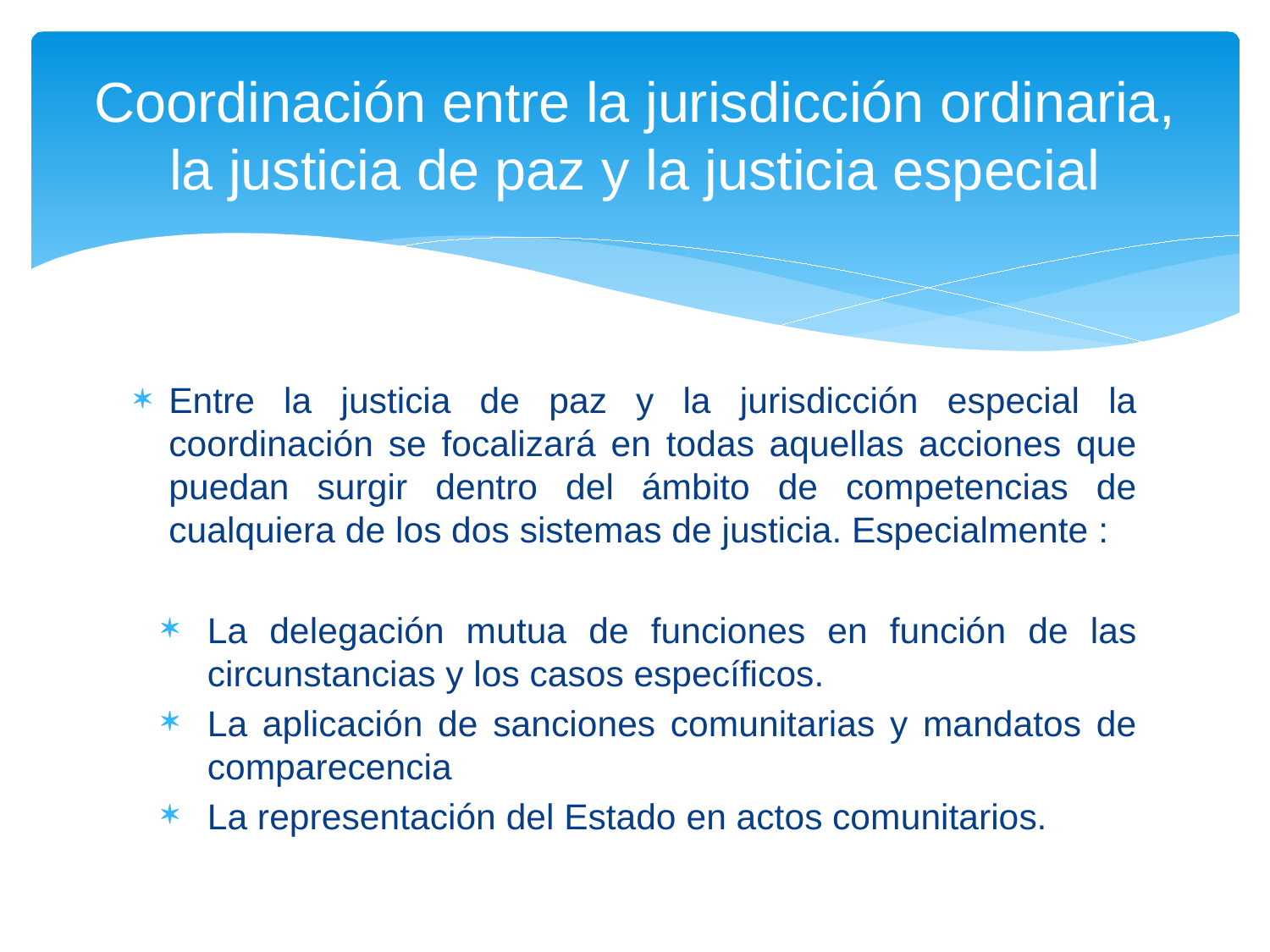

# Coordinación entre la jurisdicción ordinaria, la justicia de paz y la justicia especial
Entre la justicia de paz y la jurisdicción especial la coordinación se focalizará en todas aquellas acciones que puedan surgir dentro del ámbito de competencias de cualquiera de los dos sistemas de justicia. Especialmente :

La delegación mutua de funciones en función de las circunstancias y los casos específicos.
La aplicación de sanciones comunitarias y mandatos de comparecencia
La representación del Estado en actos comunitarios.